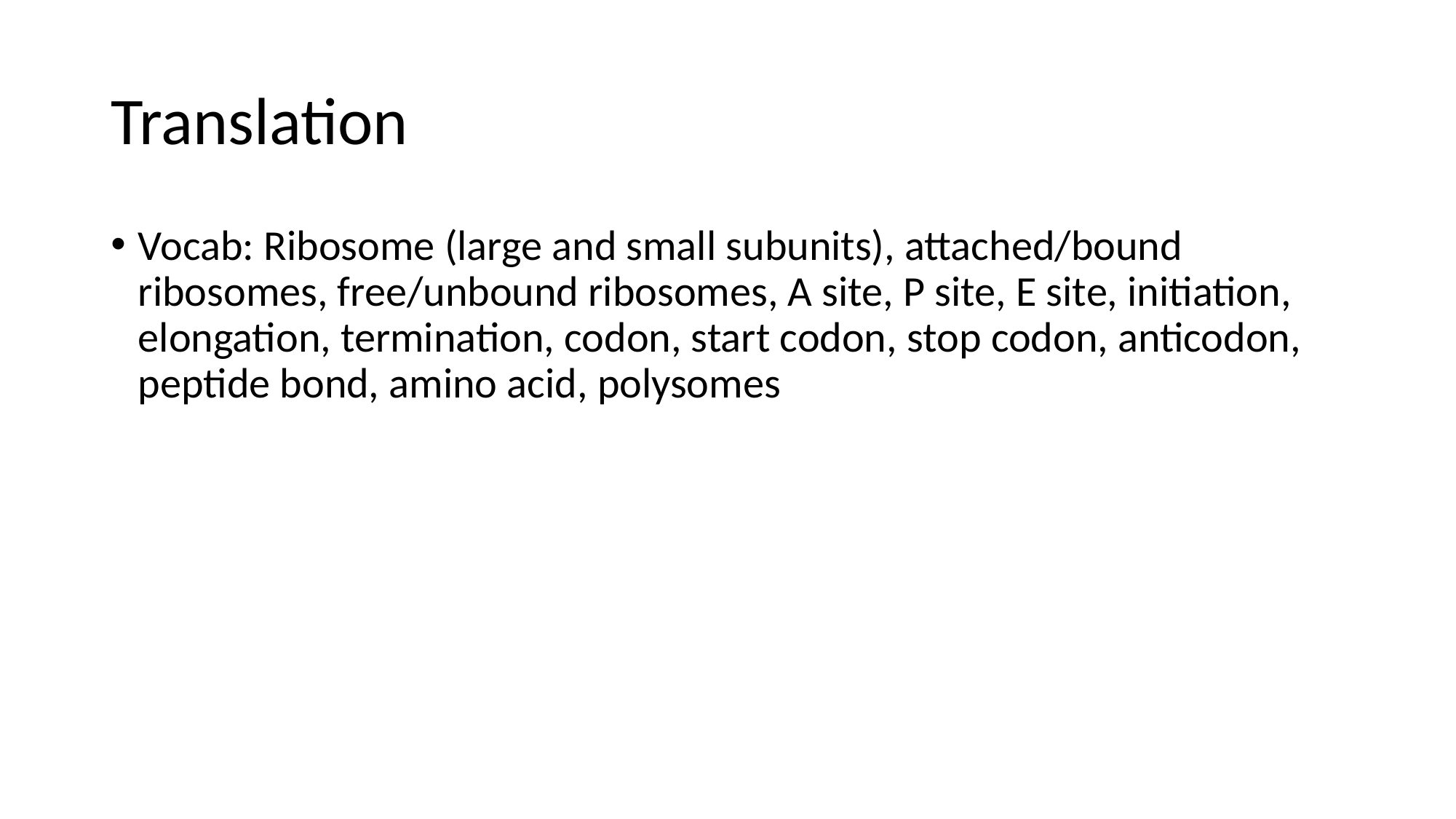

# Translation
Vocab: Ribosome (large and small subunits), attached/bound ribosomes, free/unbound ribosomes, A site, P site, E site, initiation, elongation, termination, codon, start codon, stop codon, anticodon, peptide bond, amino acid, polysomes